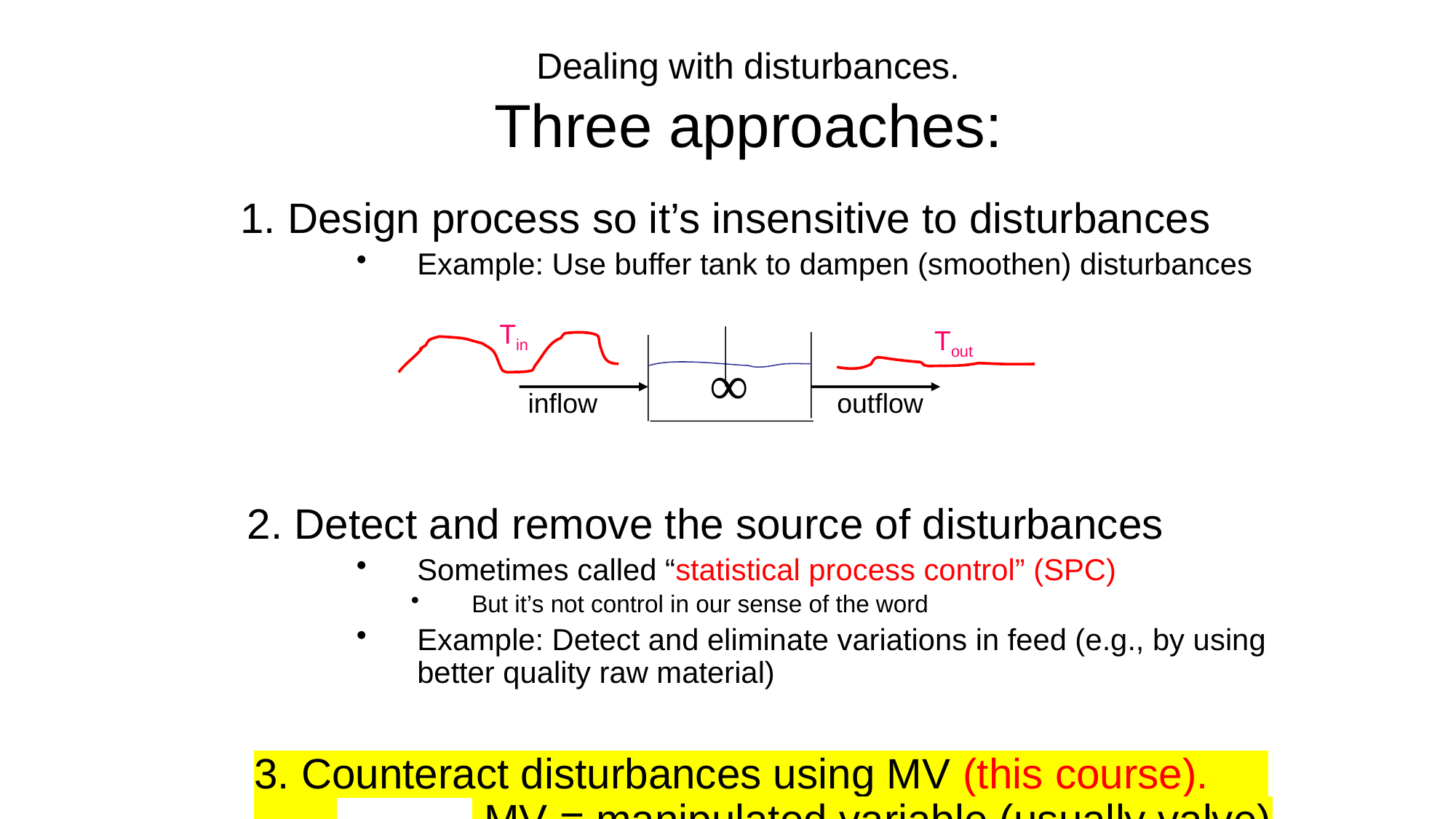

# Dealing with disturbances. Three approaches:
1. Design process so it’s insensitive to disturbances
Example: Use buffer tank to dampen (smoothen) disturbances

2. Detect and remove the source of disturbances
Sometimes called “statistical process control” (SPC)
But it’s not control in our sense of the word
Example: Detect and eliminate variations in feed (e.g., by using better quality raw material)

3. Counteract disturbances using MV (this course).             		 MV = manipulated variable (usually valve)
Tin
Tout

∞

inflow
outflow